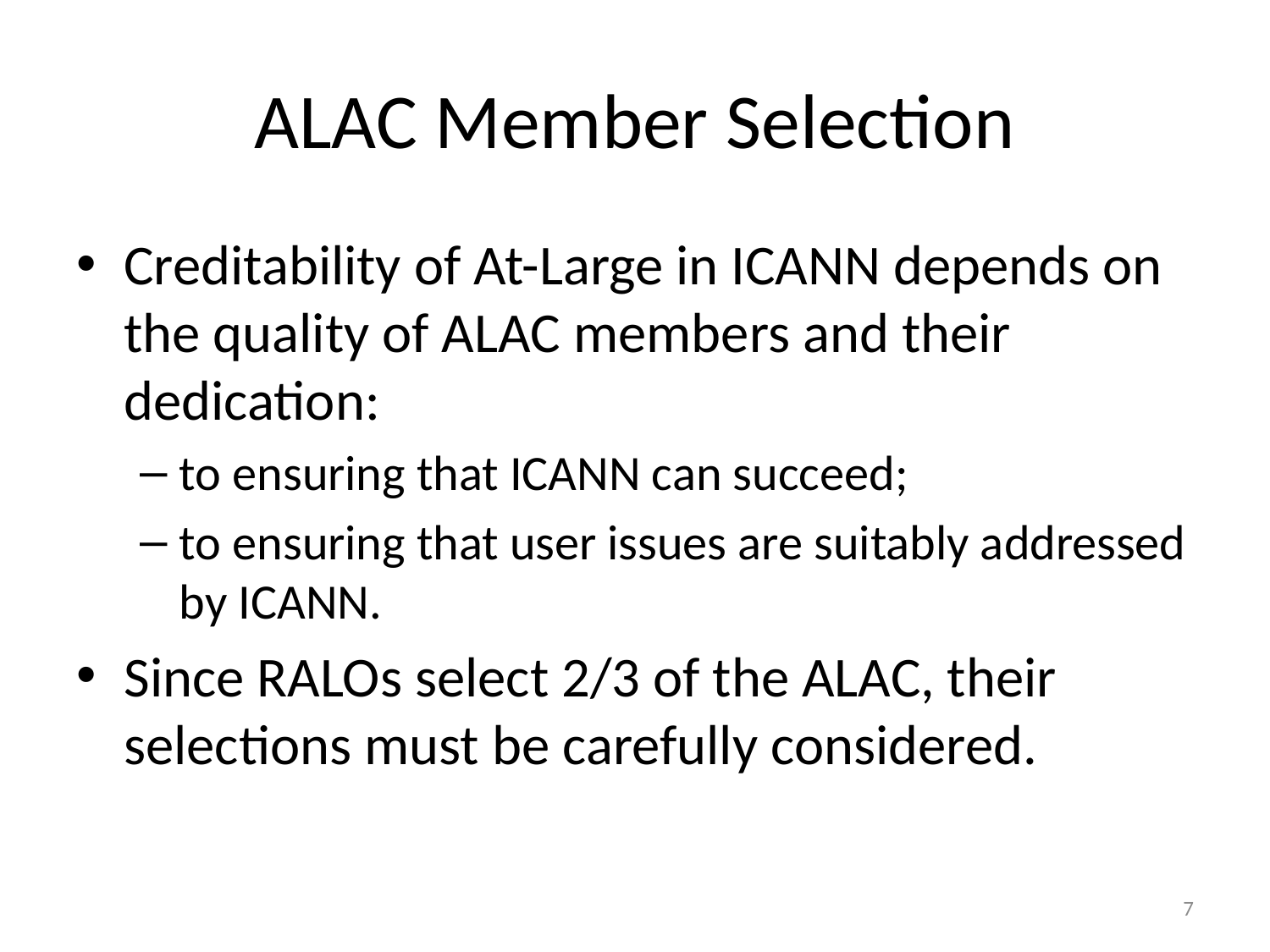

# ALAC Member Selection
Creditability of At-Large in ICANN depends on the quality of ALAC members and their dedication:
to ensuring that ICANN can succeed;
to ensuring that user issues are suitably addressed by ICANN.
Since RALOs select 2/3 of the ALAC, their selections must be carefully considered.
7